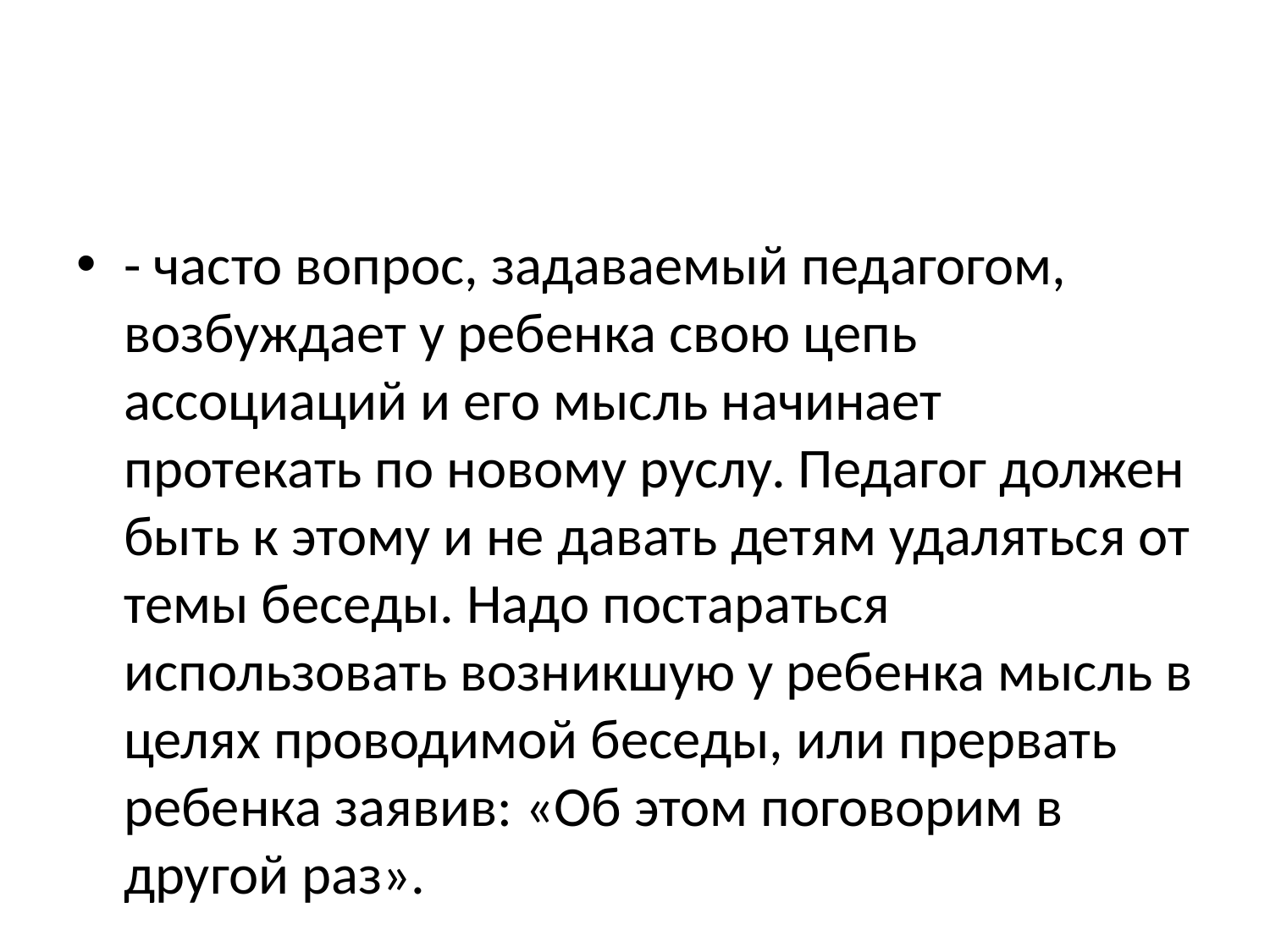

#
- часто вопрос, задаваемый педагогом, возбуждает у ребенка свою цепь ассоциаций и его мысль начинает протекать по новому руслу. Педагог должен быть к этому и не давать детям удаляться от темы беседы. Надо постараться использовать возникшую у ребенка мысль в целях проводимой беседы, или прервать ребенка заявив: «Об этом поговорим в другой раз».